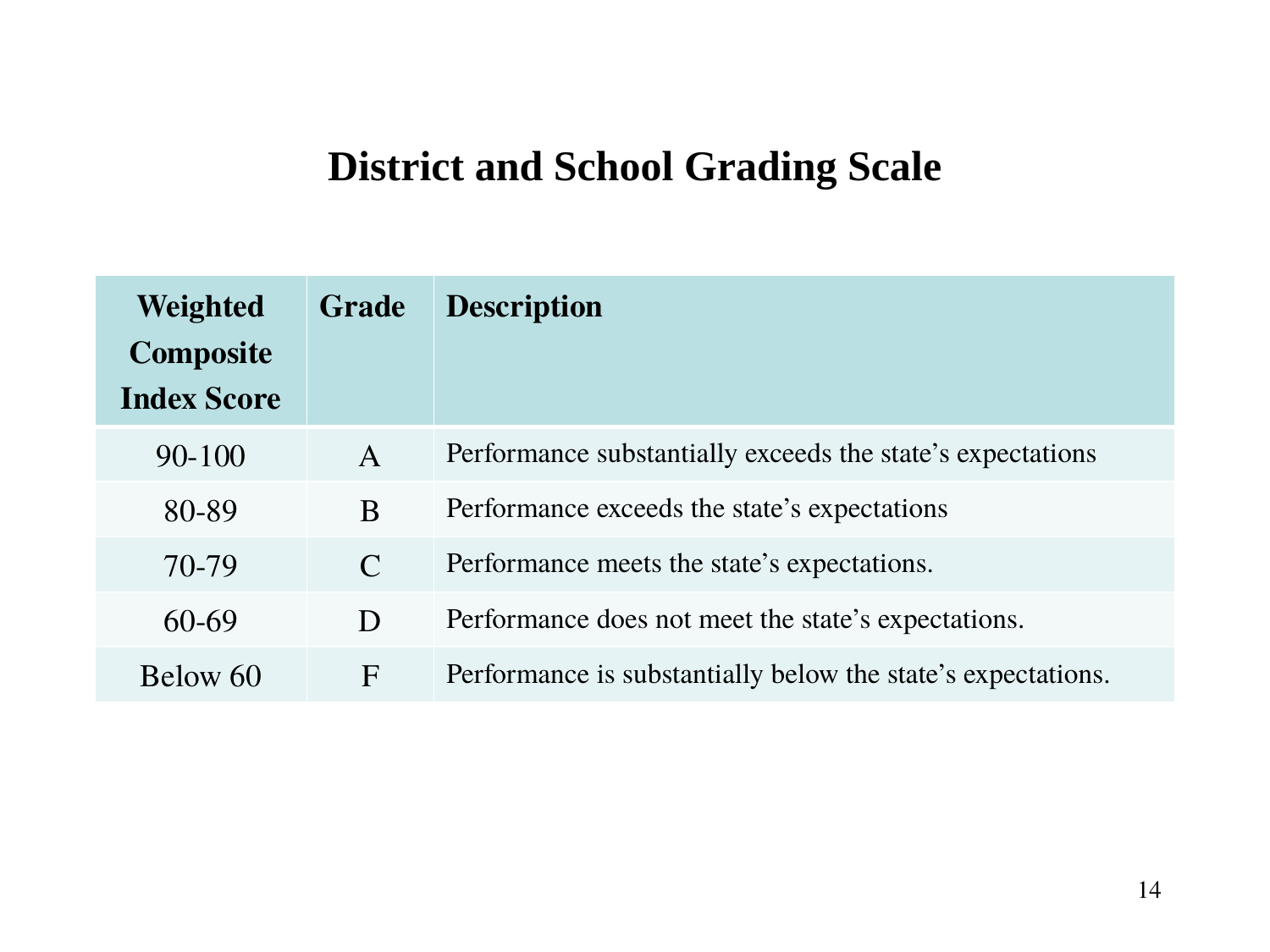

# District and School Grading Scale
| Weighted Composite Index Score | Grade | Description |
| --- | --- | --- |
| 90-100 | A | Performance substantially exceeds the state’s expectations |
| 80-89 | B | Performance exceeds the state’s expectations |
| 70-79 | C | Performance meets the state’s expectations. |
| 60-69 | D | Performance does not meet the state’s expectations. |
| Below 60 | F | Performance is substantially below the state’s expectations. |
14